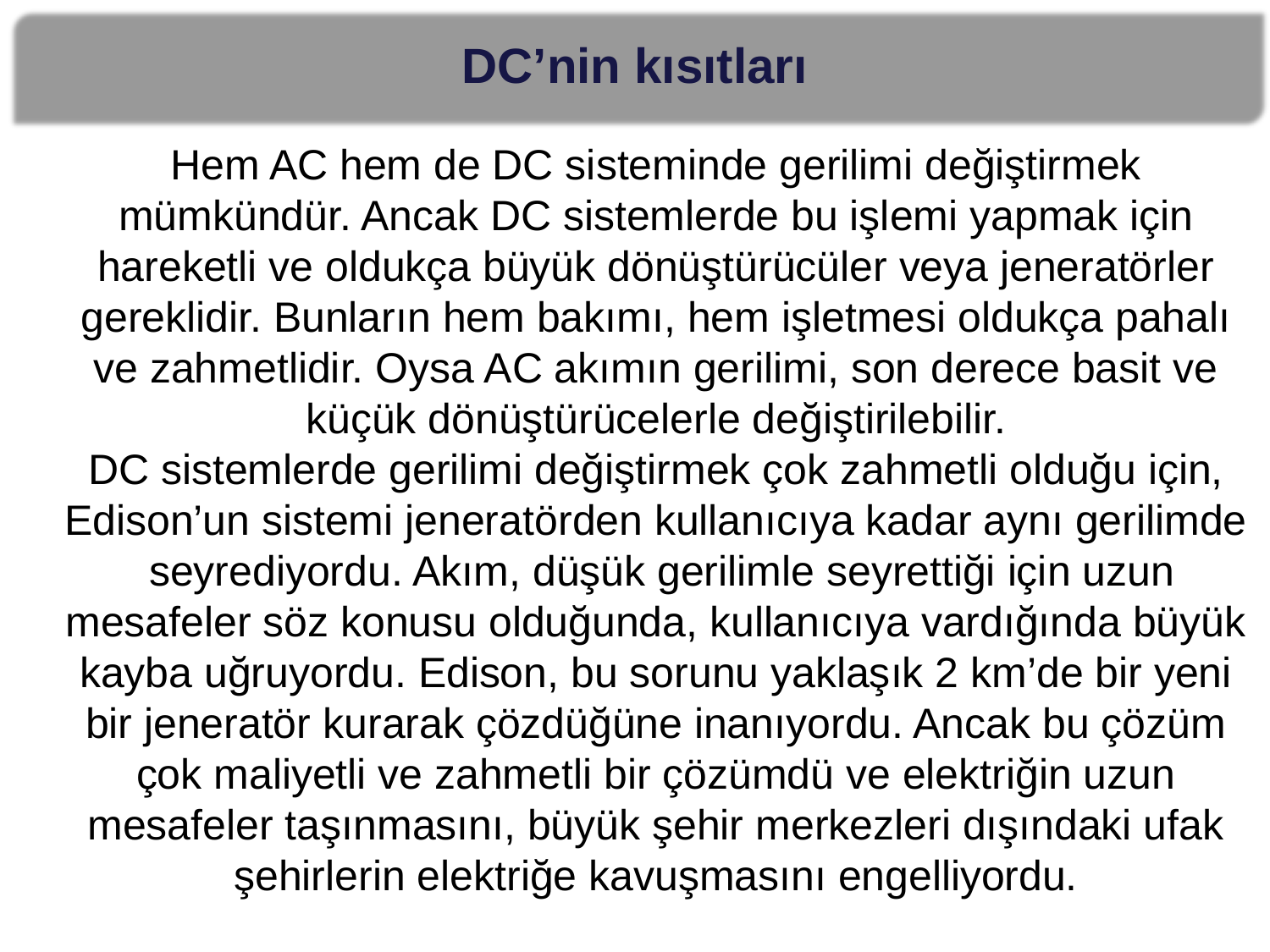

# DC’nin kısıtları
Hem AC hem de DC sisteminde gerilimi değiştirmek mümkündür. Ancak DC sistemlerde bu işlemi yapmak için hareketli ve oldukça büyük dönüştürücüler veya jeneratörler gereklidir. Bunların hem bakımı, hem işletmesi oldukça pahalı ve zahmetlidir. Oysa AC akımın gerilimi, son derece basit ve küçük dönüştürücelerle değiştirilebilir.
DC sistemlerde gerilimi değiştirmek çok zahmetli olduğu için, Edison’un sistemi jeneratörden kullanıcıya kadar aynı gerilimde  seyrediyordu. Akım, düşük gerilimle seyrettiği için uzun mesafeler söz konusu olduğunda, kullanıcıya vardığında büyük kayba uğruyordu. Edison, bu sorunu yaklaşık 2 km’de bir yeni bir jeneratör kurarak çözdüğüne inanıyordu. Ancak bu çözüm çok maliyetli ve zahmetli bir çözümdü ve elektriğin uzun mesafeler taşınmasını, büyük şehir merkezleri dışındaki ufak şehirlerin elektriğe kavuşmasını engelliyordu.